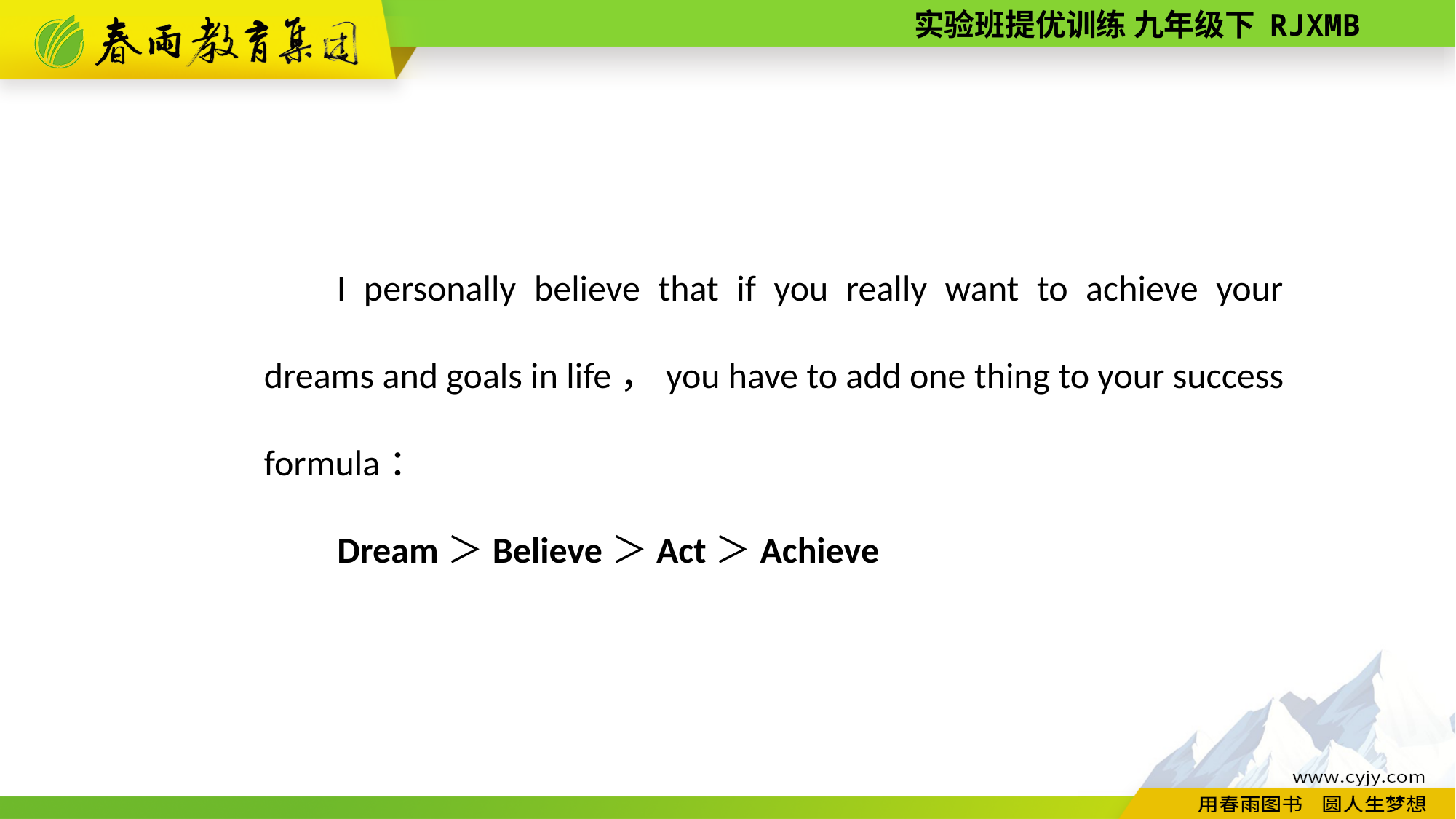

I personally believe that if you really want to achieve your dreams and goals in life，you have to add one thing to your success formula：
Dream＞Believe＞Act＞Achieve